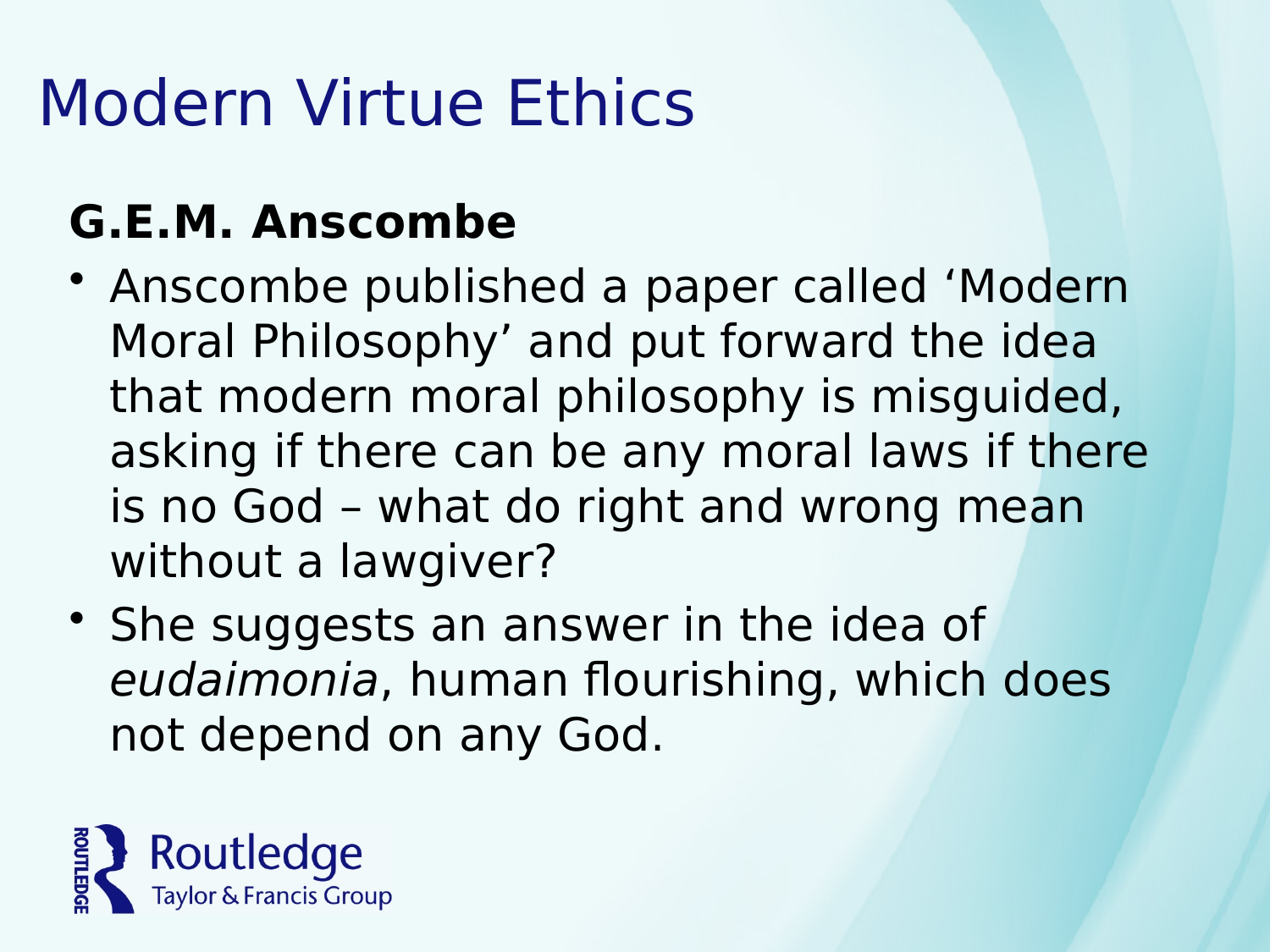

# Modern Virtue Ethics
G.E.M. Anscombe
Anscombe published a paper called ‘Modern Moral Philosophy’ and put forward the idea that modern moral philosophy is misguided, asking if there can be any moral laws if there is no God – what do right and wrong mean without a lawgiver?
She suggests an answer in the idea of eudaimonia, human flourishing, which does not depend on any God.